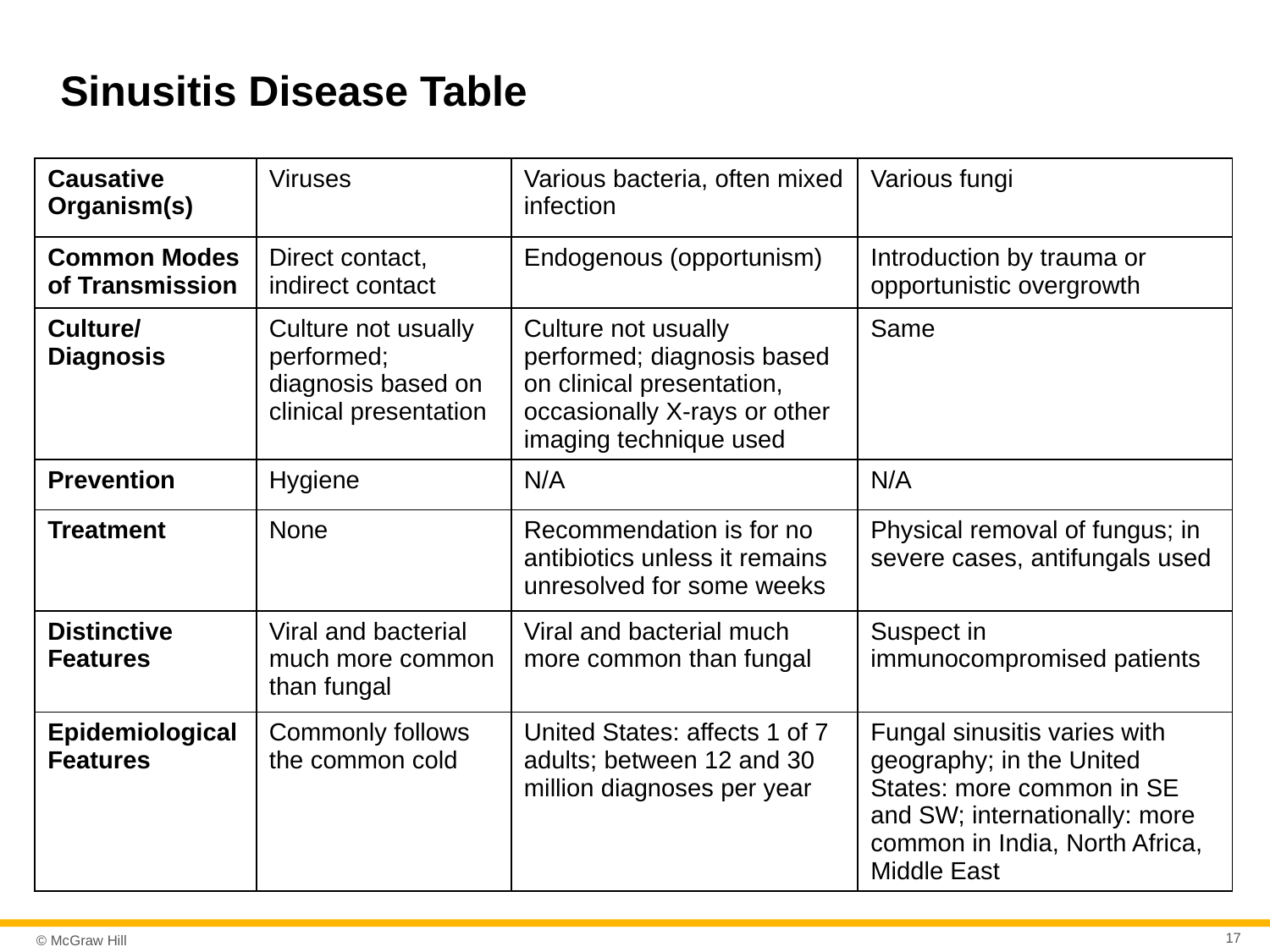

# Sinusitis Disease Table
| Causative Organism(s) | Viruses | Various bacteria, often mixed infection | Various fungi |
| --- | --- | --- | --- |
| Common Modes of Transmission | Direct contact, indirect contact | Endogenous (opportunism) | Introduction by trauma or opportunistic overgrowth |
| Culture/ Diagnosis | Culture not usually performed; diagnosis based on clinical presentation | Culture not usually performed; diagnosis based on clinical presentation, occasionally X-rays or other imaging technique used | Same |
| Prevention | Hygiene | N/A | N/A |
| Treatment | None | Recommendation is for no antibiotics unless it remains unresolved for some weeks | Physical removal of fungus; in severe cases, antifungals used |
| Distinctive Features | Viral and bacterial much more common than fungal | Viral and bacterial much more common than fungal | Suspect in immunocompromised patients |
| Epidemiological Features | Commonly follows the common cold | United States: affects 1 of 7 adults; between 12 and 30 million diagnoses per year | Fungal sinusitis varies with geography; in the United States: more common in SE and SW; internationally: more common in India, North Africa, Middle East |